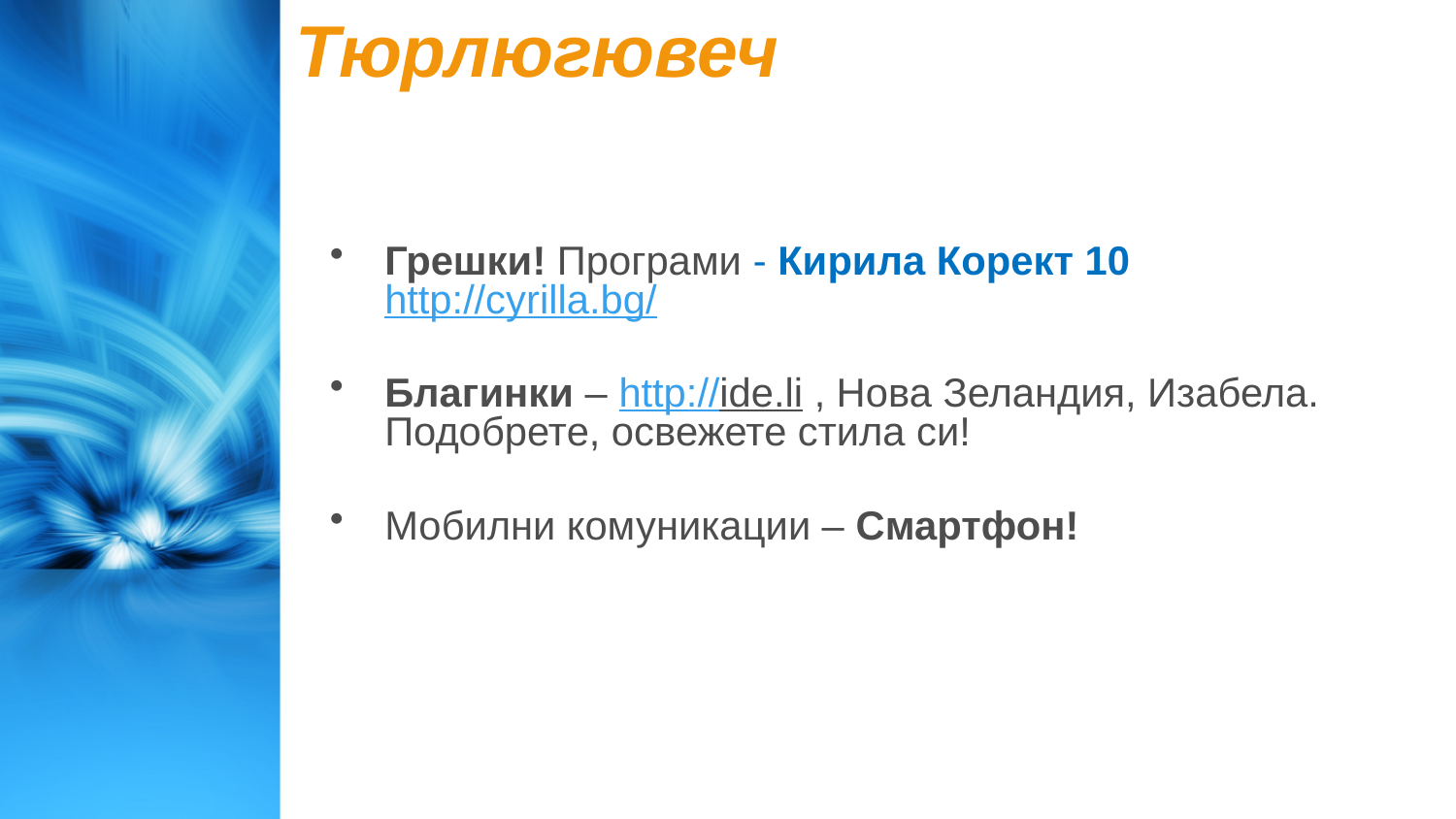

# Тюрлюгювеч
Грешки! Програми - Кирила Корект 10  http://cyrilla.bg/

Благинки – http://ide.li , Нова Зеландия, Изабела.      Подобрете, освежете стила си!

Мобилни комуникации – Смартфон!